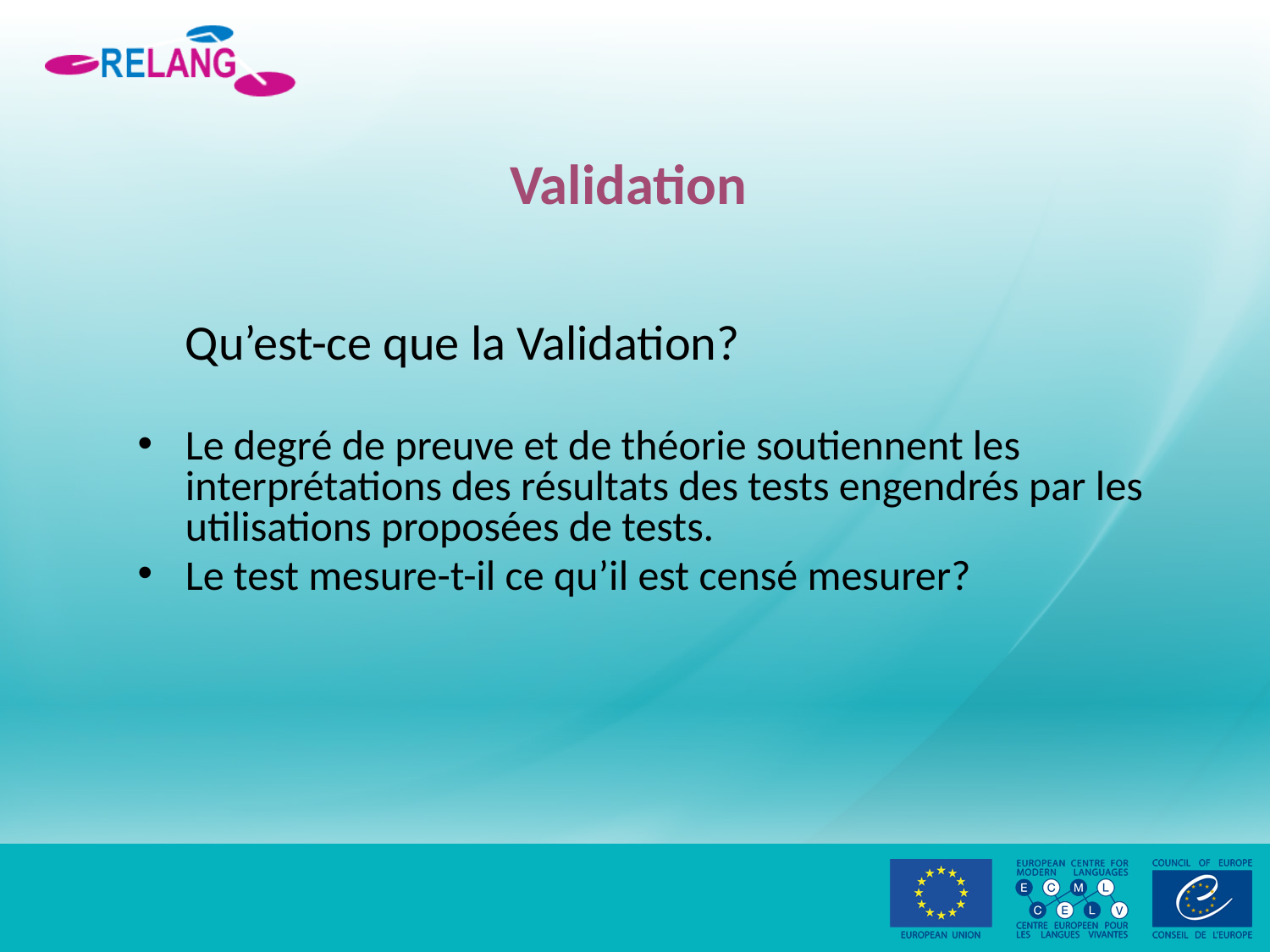

# Validation
	Qu’est-ce que la Validation?

Le degré de preuve et de théorie soutiennent les interprétations des résultats des tests engendrés par les utilisations proposées de tests.
Le test mesure-t-il ce qu’il est censé mesurer?